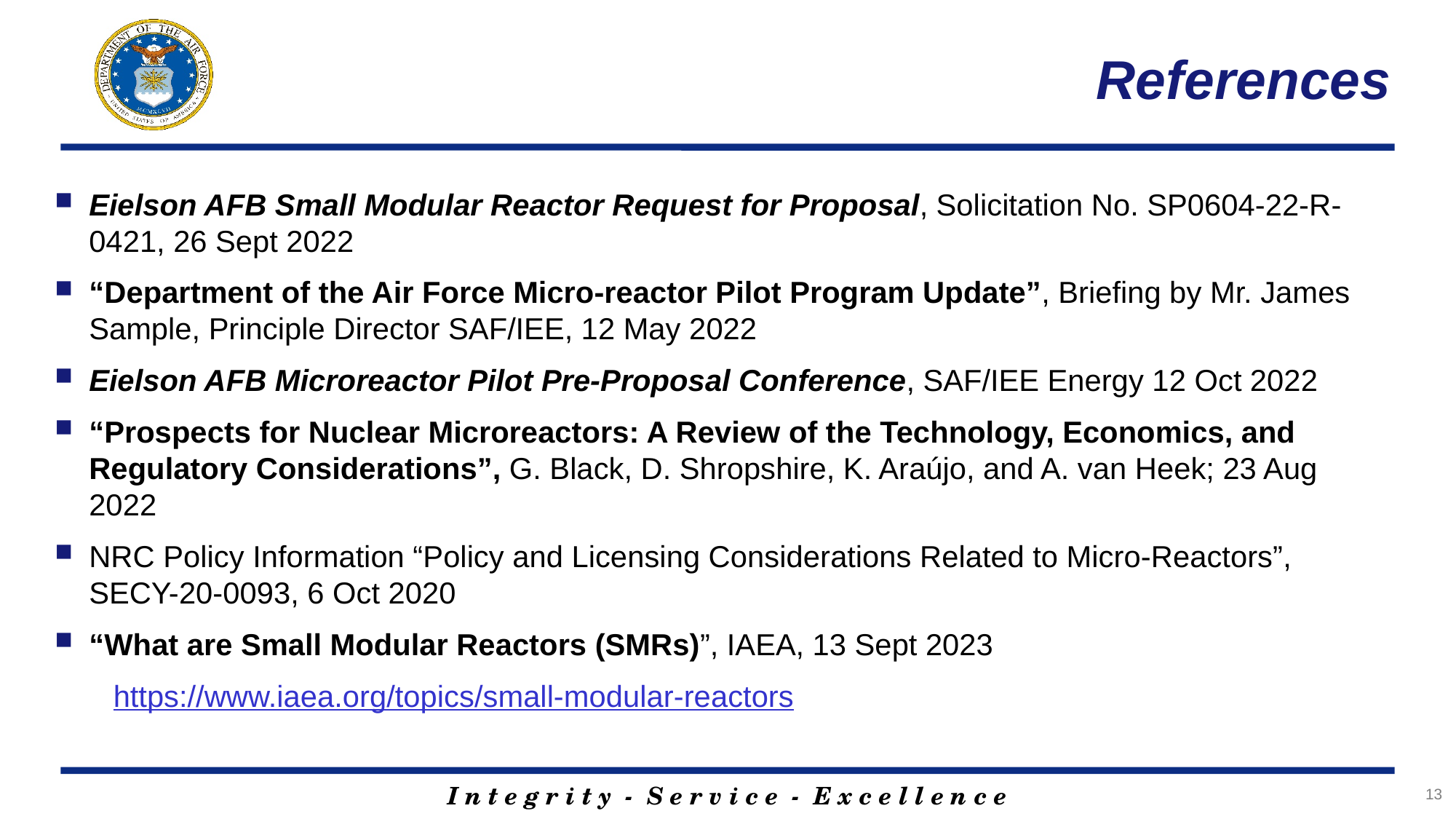

# References
Eielson AFB Small Modular Reactor Request for Proposal, Solicitation No. SP0604-22-R-0421, 26 Sept 2022
“Department of the Air Force Micro-reactor Pilot Program Update”, Briefing by Mr. James Sample, Principle Director SAF/IEE, 12 May 2022
Eielson AFB Microreactor Pilot Pre-Proposal Conference, SAF/IEE Energy 12 Oct 2022
“Prospects for Nuclear Microreactors: A Review of the Technology, Economics, and Regulatory Considerations”, G. Black, D. Shropshire, K. Araújo, and A. van Heek; 23 Aug 2022
NRC Policy Information “Policy and Licensing Considerations Related to Micro-Reactors”, SECY-20-0093, 6 Oct 2020
“What are Small Modular Reactors (SMRs)”, IAEA, 13 Sept 2023
       https://www.iaea.org/topics/small-modular-reactors

13